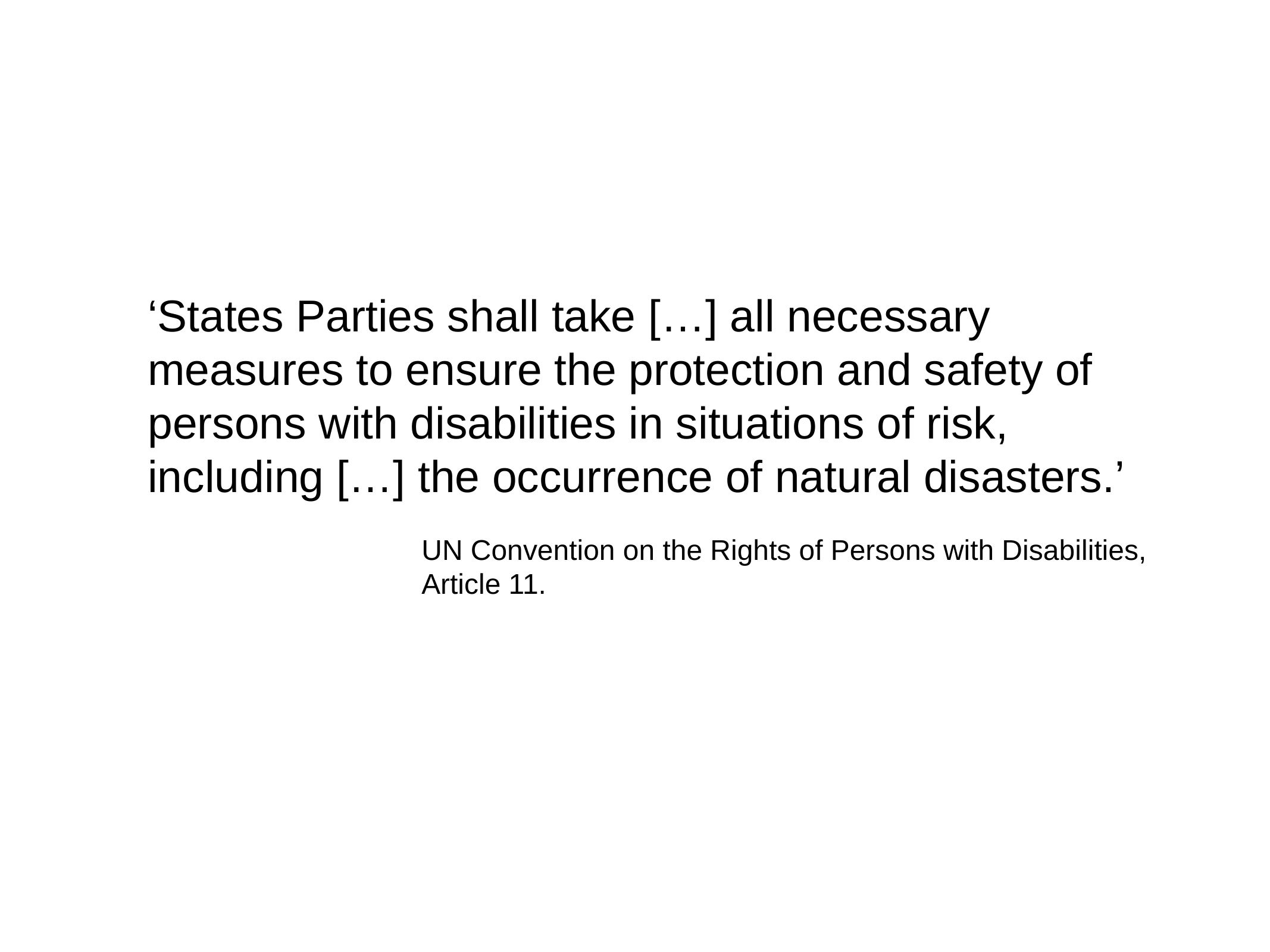

‘States Parties shall take […] all necessary measures to ensure the protection and safety of persons with disabilities in situations of risk, including […] the occurrence of natural disasters.’
UN Convention on the Rights of Persons with Disabilities, Article 11.